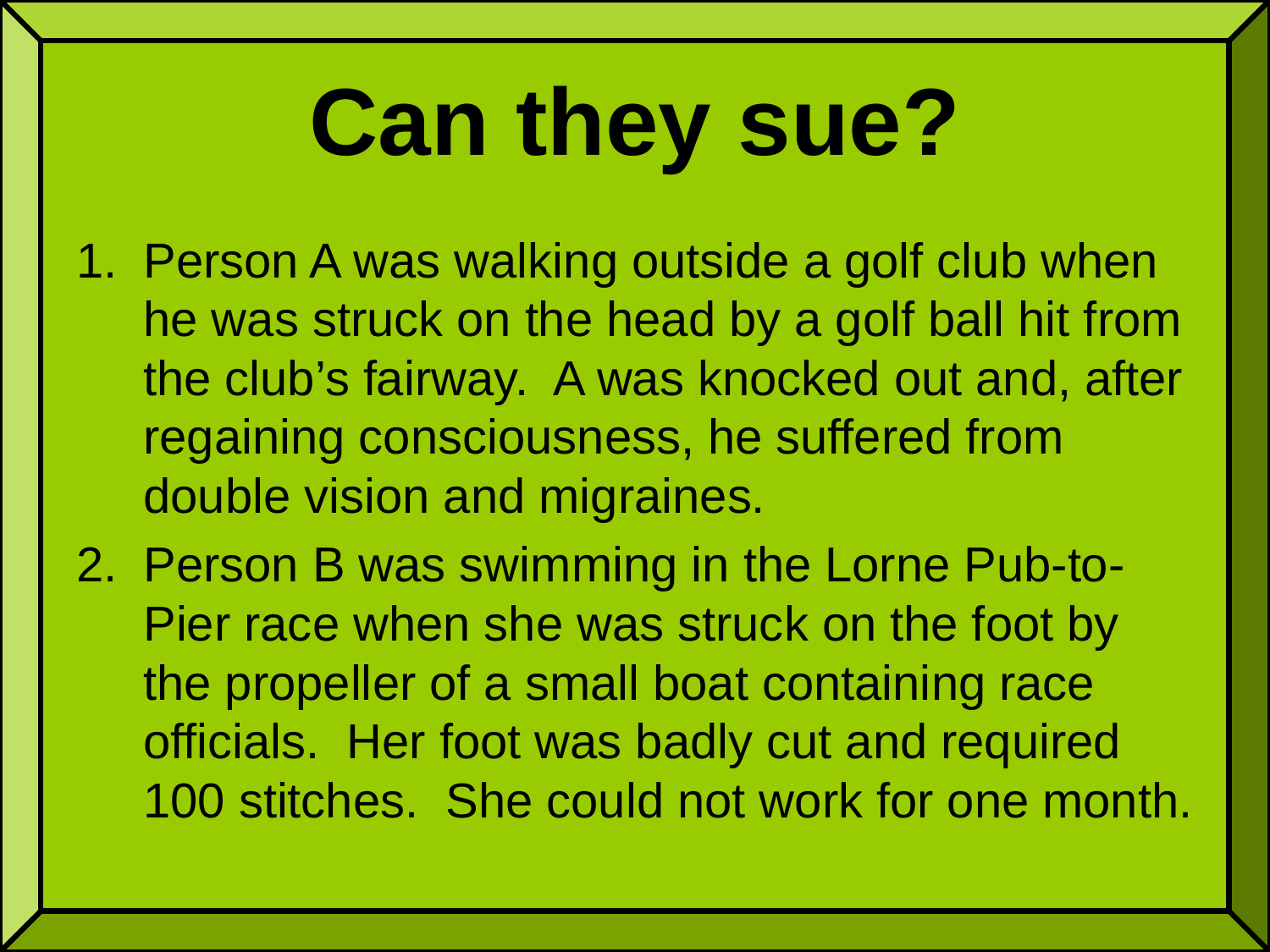

# Can they sue?
Person A was walking outside a golf club when he was struck on the head by a golf ball hit from the club’s fairway.  A was knocked out and, after regaining consciousness, he suffered from double vision and migraines.
Person B was swimming in the Lorne Pub-to-Pier race when she was struck on the foot by the propeller of a small boat containing race officials.  Her foot was badly cut and required 100 stitches.  She could not work for one month.